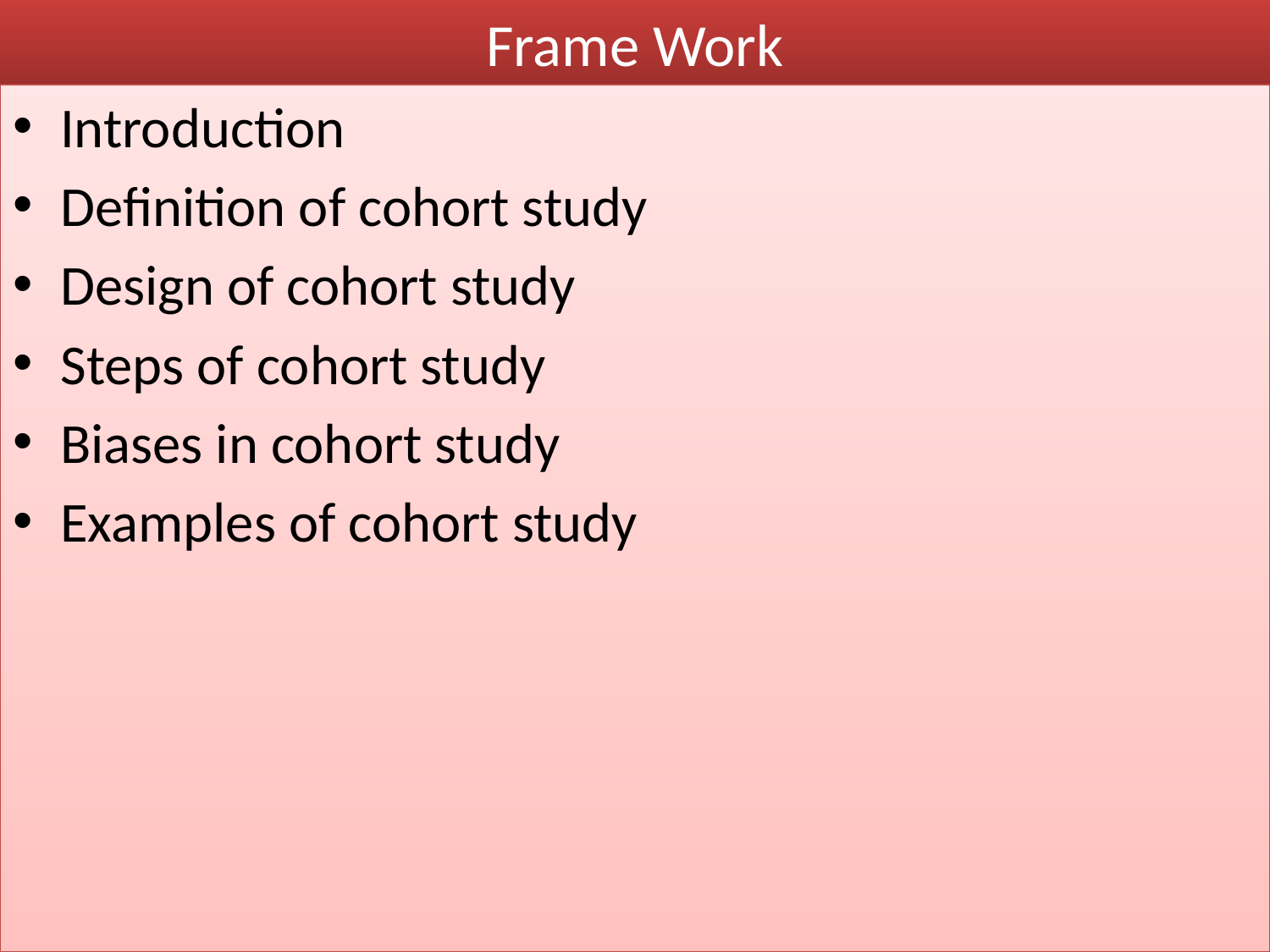

# Frame Work
Introduction
Definition of cohort study
Design of cohort study
Steps of cohort study
Biases in cohort study
Examples of cohort study